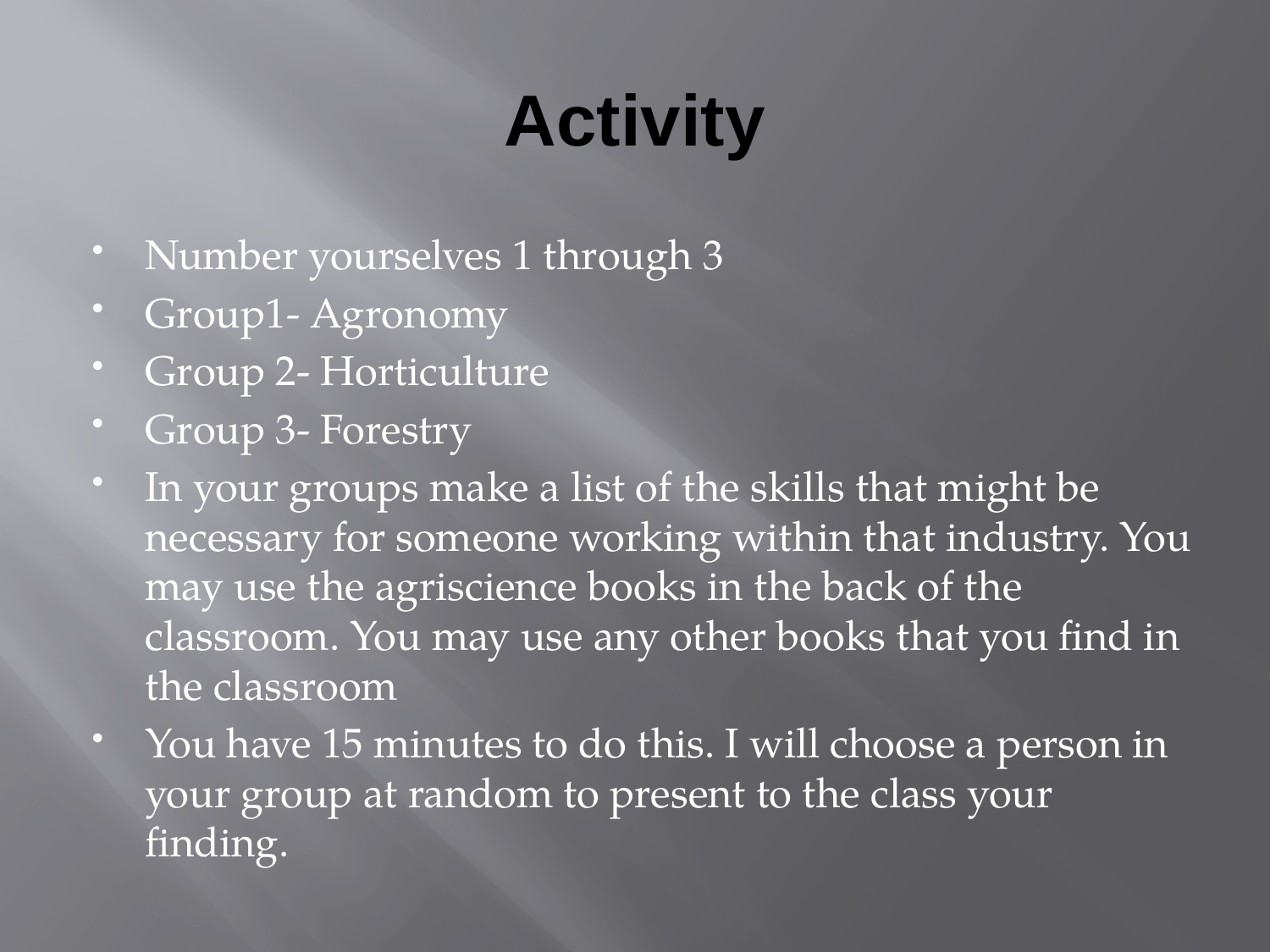

# Activity
Number yourselves 1 through 3
Group1- Agronomy
Group 2- Horticulture
Group 3- Forestry
In your groups make a list of the skills that might be necessary for someone working within that industry. You may use the agriscience books in the back of the classroom. You may use any other books that you find in the classroom
You have 15 minutes to do this. I will choose a person in your group at random to present to the class your finding.